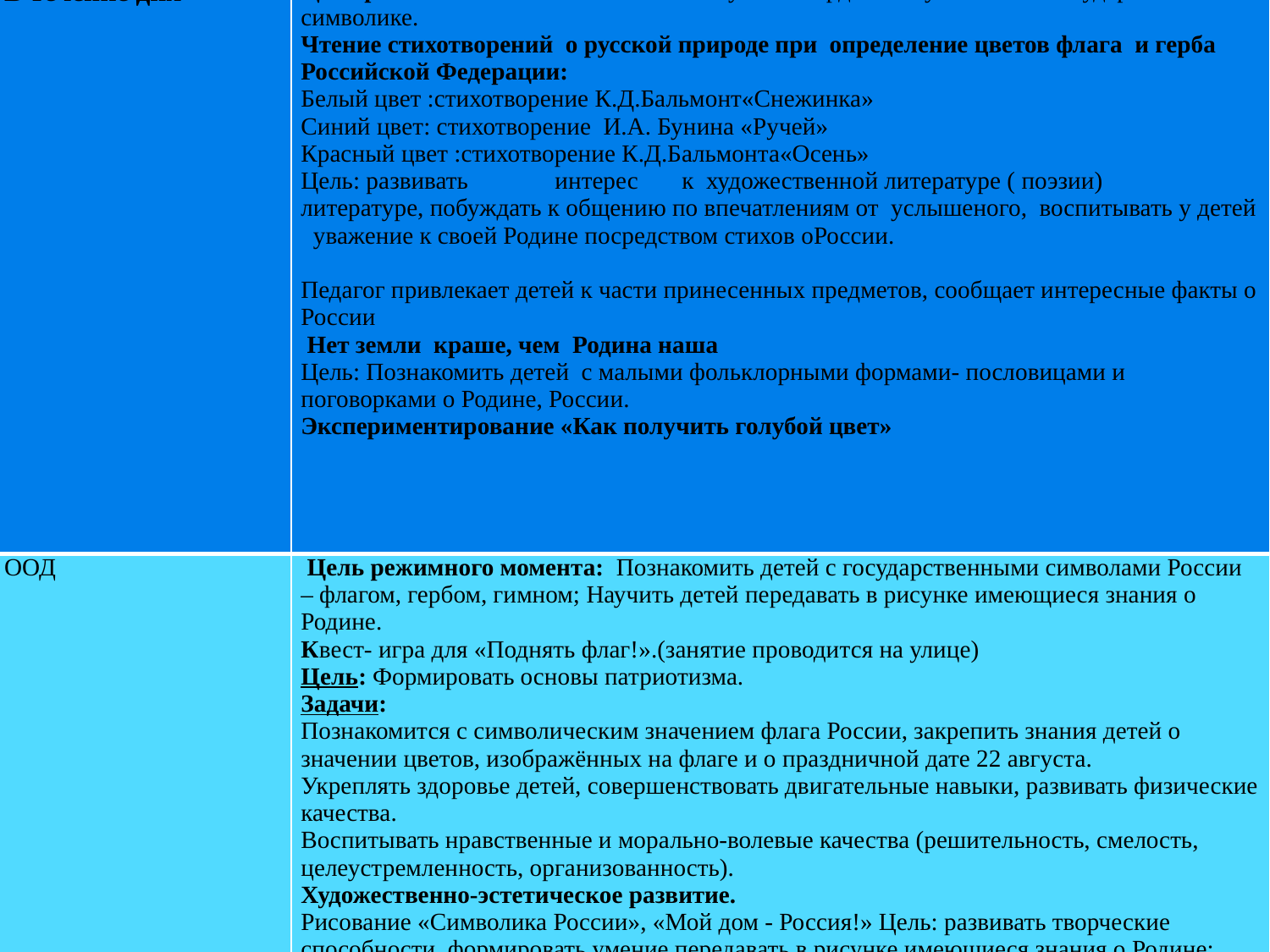

| В течение дня | Цель режимного момента: воспитать чувство гордости и уважения к государственной символике. Чтение стихотворений о русской природе при определение цветов флага и герба Российской Федерации: Белый цвет :стихотворение К.Д.Бальмонт«Снежинка» Синий цвет: стихотворение И.А. Бунина «Ручей» Красный цвет :стихотворение К.Д.Бальмонта«Осень» Цель: развивать интерес к художественной литературе ( поэзии) литературе, побуждать к общению по впечатлениям от услышеного, воспитывать у детей уважение к своей Родине посредством стихов оРоссии. Педагог привлекает детей к части принесенных предметов, сообщает интересные факты о России Нет земли краше, чем Родина наша Цель: Познакомить детей с малыми фольклорными формами- пословицами и поговорками о Родине, России. Экспериментирование «Как получить голубой цвет» |
| --- | --- |
| ООД | Цель режимного момента: Познакомить детей с государственными символами России – флагом, гербом, гимном; Научить детей передавать в рисунке имеющиеся знания о Родине. Квест- игра для «Поднять флаг!».(занятие проводится на улице) Цель: Формировать основы патриотизма. Задачи: Познакомится с символическим значением флага России, закрепить знания детей о значении цветов, изображённых на флаге и о праздничной дате 22 августа. Укреплять здоровье детей, совершенствовать двигательные навыки, развивать физические качества. Воспитывать нравственные и морально-волевые качества (решительность, смелость, целеустремленность, организованность). Художественно-эстетическое развитие. Рисование «Символика России», «Мой дом - Россия!» Цель: развивать творческие способности, формировать умение передавать в рисунке имеющиеся знания о Родине; воспитывать патриотические чувства. |